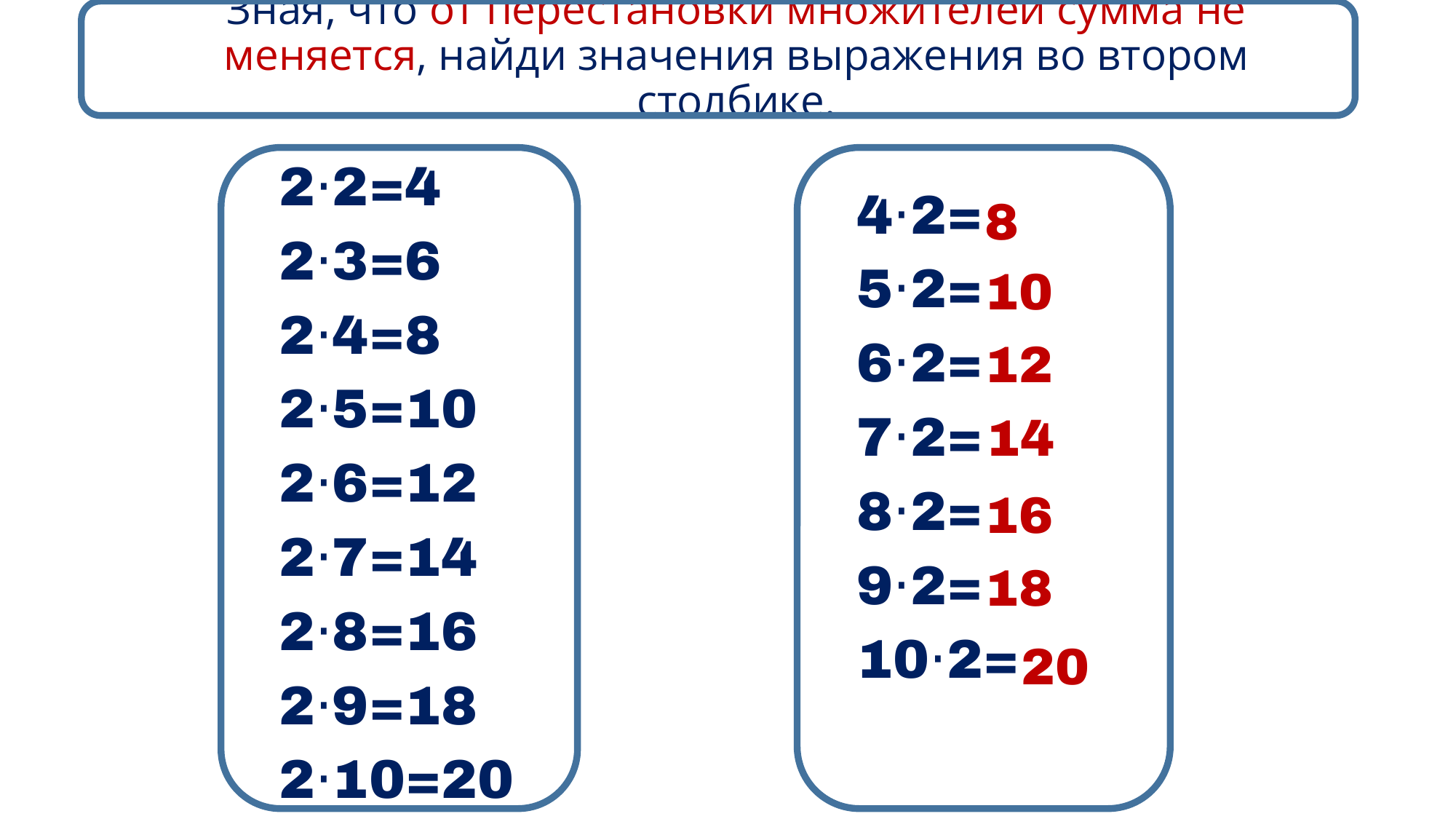

# Зная, что от перестановки множителей сумма не меняется, найди значения выражения во втором столбике.

	8

2⋅2=4
2⋅3=6
2⋅4=8
2⋅5=10
2⋅6=12
2⋅7=14
2⋅8=16
2⋅9=18
2⋅10=20

	4⋅2=
	5⋅2=
	6⋅2=
	7⋅2=
	8⋅2=
	9⋅2=
	10⋅2=

	10

	12

	14

	16

	18

	20